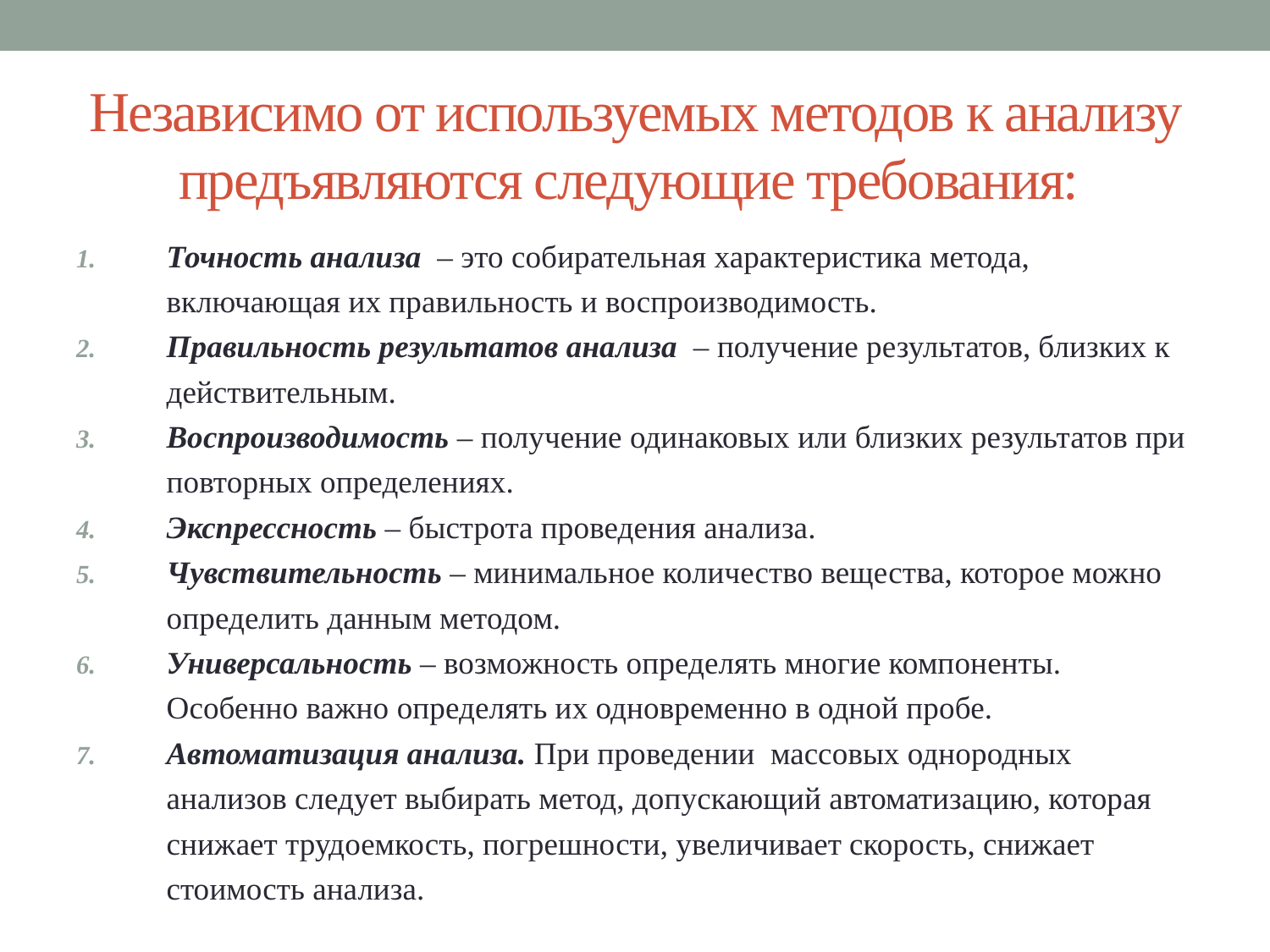

# Независимо от используемых методов к анализу предъявляются следующие требования:
Точность анализа  – это собирательная характеристика метода, включающая их правильность и воспроизводимость.
Правильность результатов анализа  – получение результатов, близких к действительным.
Воспроизводимость – получение одинаковых или близких результатов при повторных определениях.
Экспрессность – быстрота проведения анализа.
Чувствительность – минимальное количество вещества, которое можно определить данным методом.
Универсальность – возможность определять многие компоненты. Особенно важно определять их одновременно в одной пробе.
Автоматизация анализа. При проведении  массовых однородных анализов следует выбирать метод, допускающий автоматизацию, которая снижает трудоемкость, погрешности, увеличивает скорость, снижает стоимость анализа.